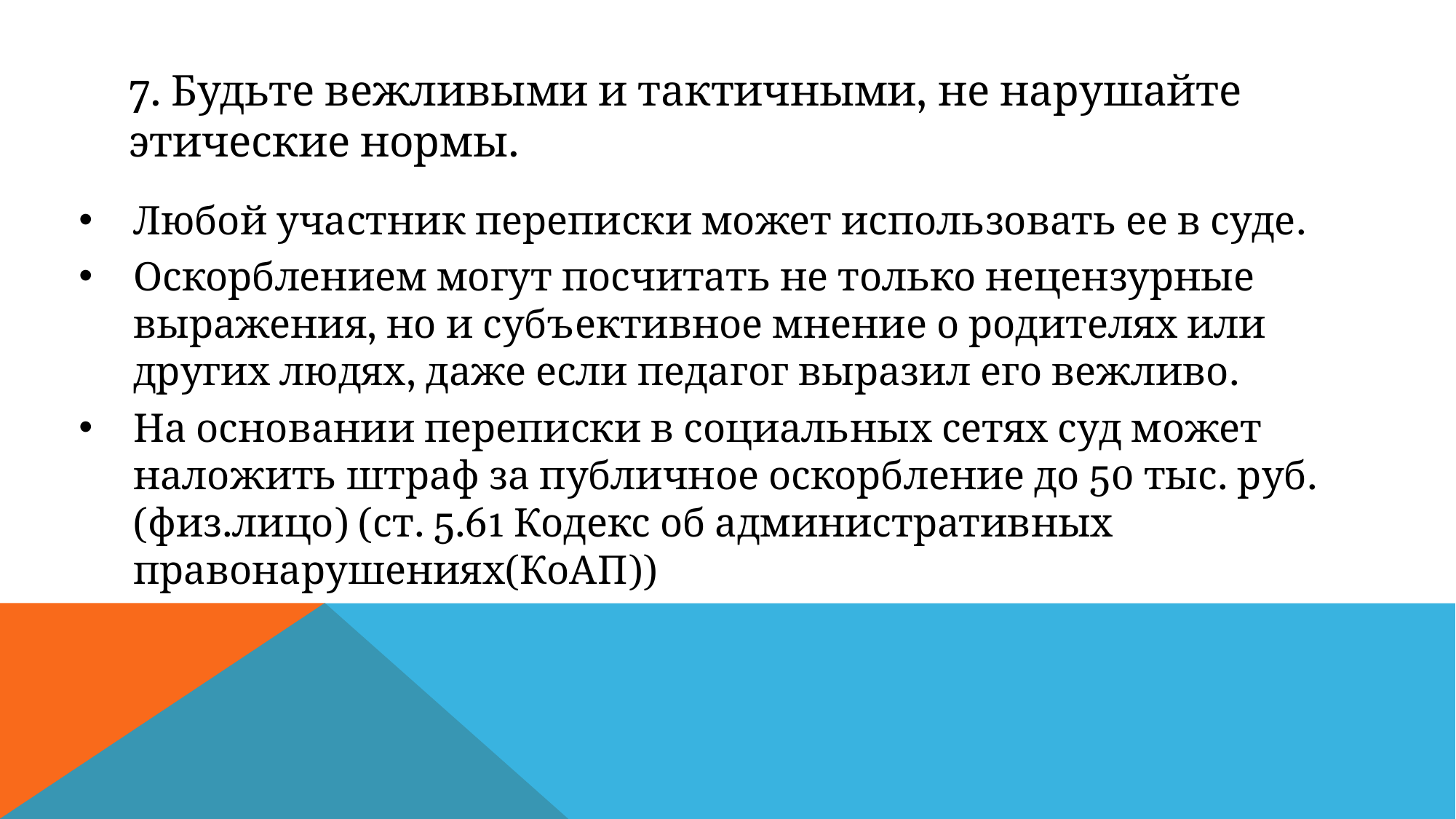

7. Будьте вежливыми и тактичными, не нарушайте этические нормы.
Любой участник переписки может использовать ее в суде.
Оскорблением могут посчитать не только нецензурные выражения, но и субъективное мнение о родителях или других людях, даже если педагог выразил его вежливо.
На основании переписки в социальных сетях суд может наложить штраф за публичное оскорбление до 50 тыс. руб.(физ.лицо) (ст. 5.61 Кодекс об административных правонарушениях(КоАП))